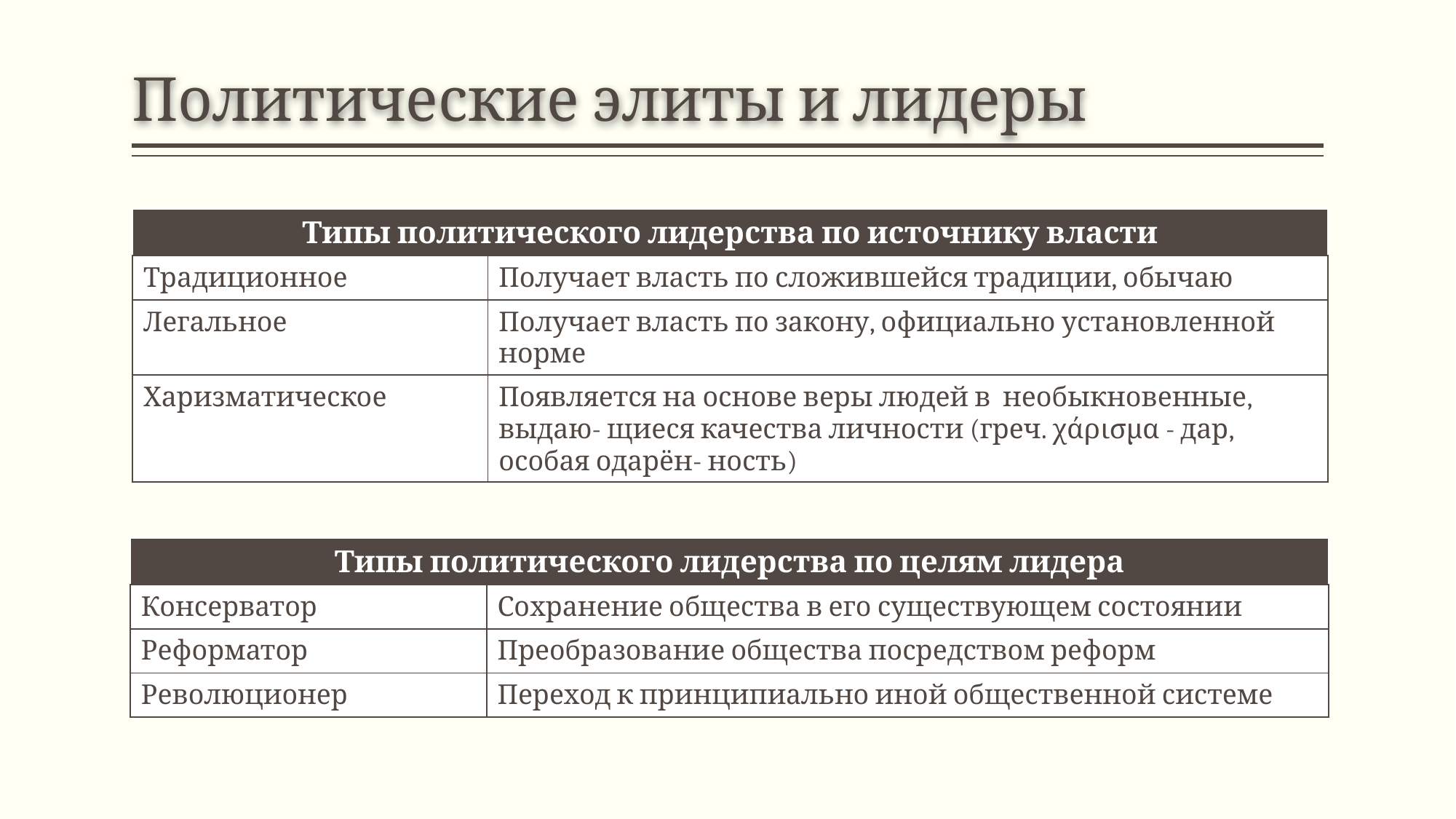

# Политические элиты и лидеры
| Типы политического лидерства по источнику власти |  |
| --- | --- |
| Традиционное | Получает власть по сложившейся традиции, обычаю |
| Легальное | Получает власть по закону, официально установленной норме |
| Харизматическое | Появляется на основе веры людей в необыкновенные, выдаю- щиеся качества личности (греч. χάρισμα - дар, особая одарён- ность) |
| Типы политического лидерства по целям лидера |  |
| --- | --- |
| Консерватор | Сохранение общества в его существующем состоянии |
| Реформатор | Преобразование общества посредством реформ |
| Революционер | Переход к принципиально иной общественной системе |